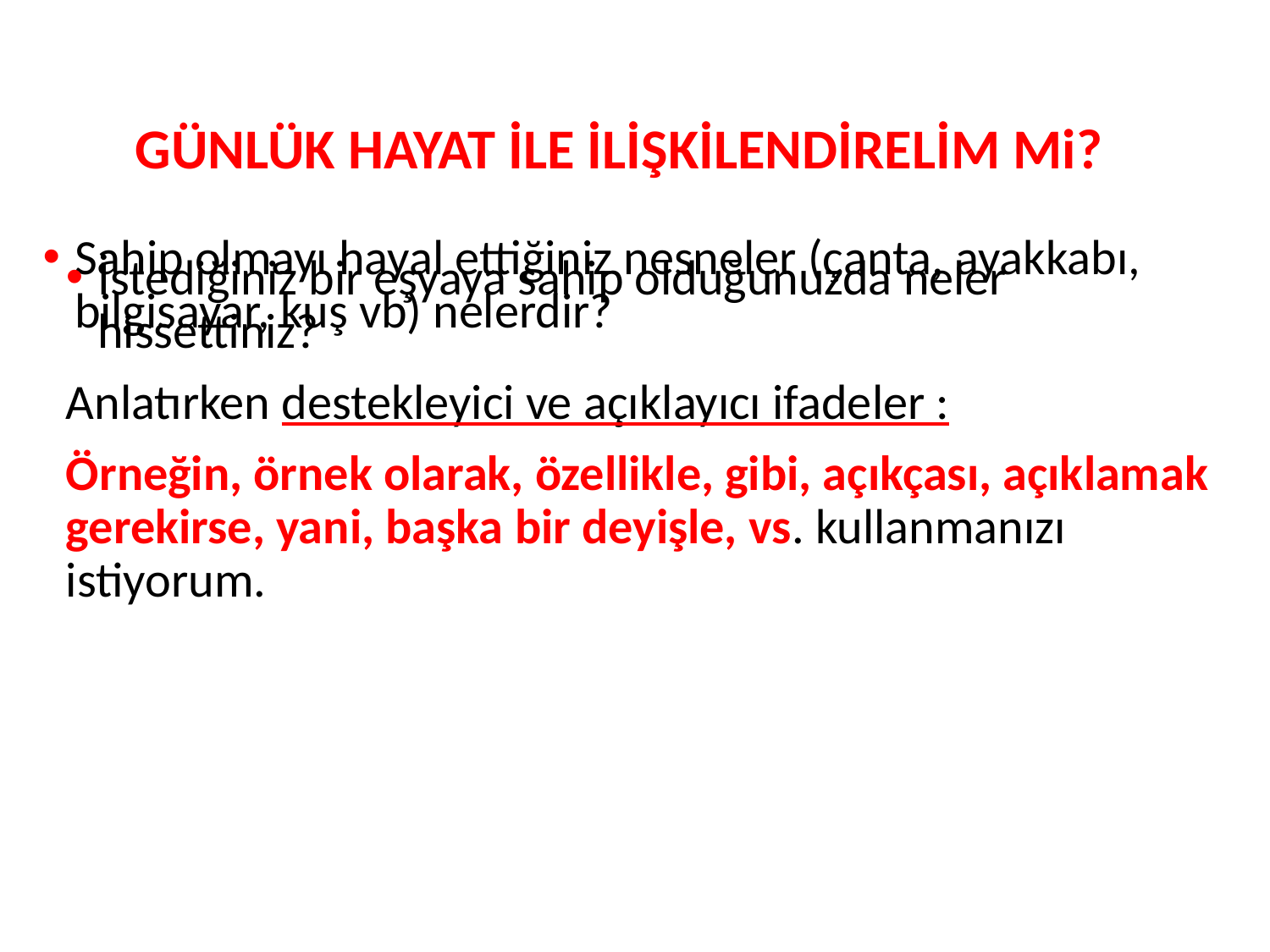

GÜNLÜK HAYAT İLE İLİŞKİLENDİRELİM Mi?
Sahip olmayı hayal ettiğiniz nesneler (çanta, ayakkabı, bilgisayar, kuş vb) nelerdir?
İstediğiniz bir eşyaya sahip olduğunuzda neler hissettiniz?
Anlatırken destekleyici ve açıklayıcı ifadeler :
Örneğin, örnek olarak, özellikle, gibi, açıkçası, açıklamak gerekirse, yani, başka bir deyişle, vs. kullanmanızı istiyorum.